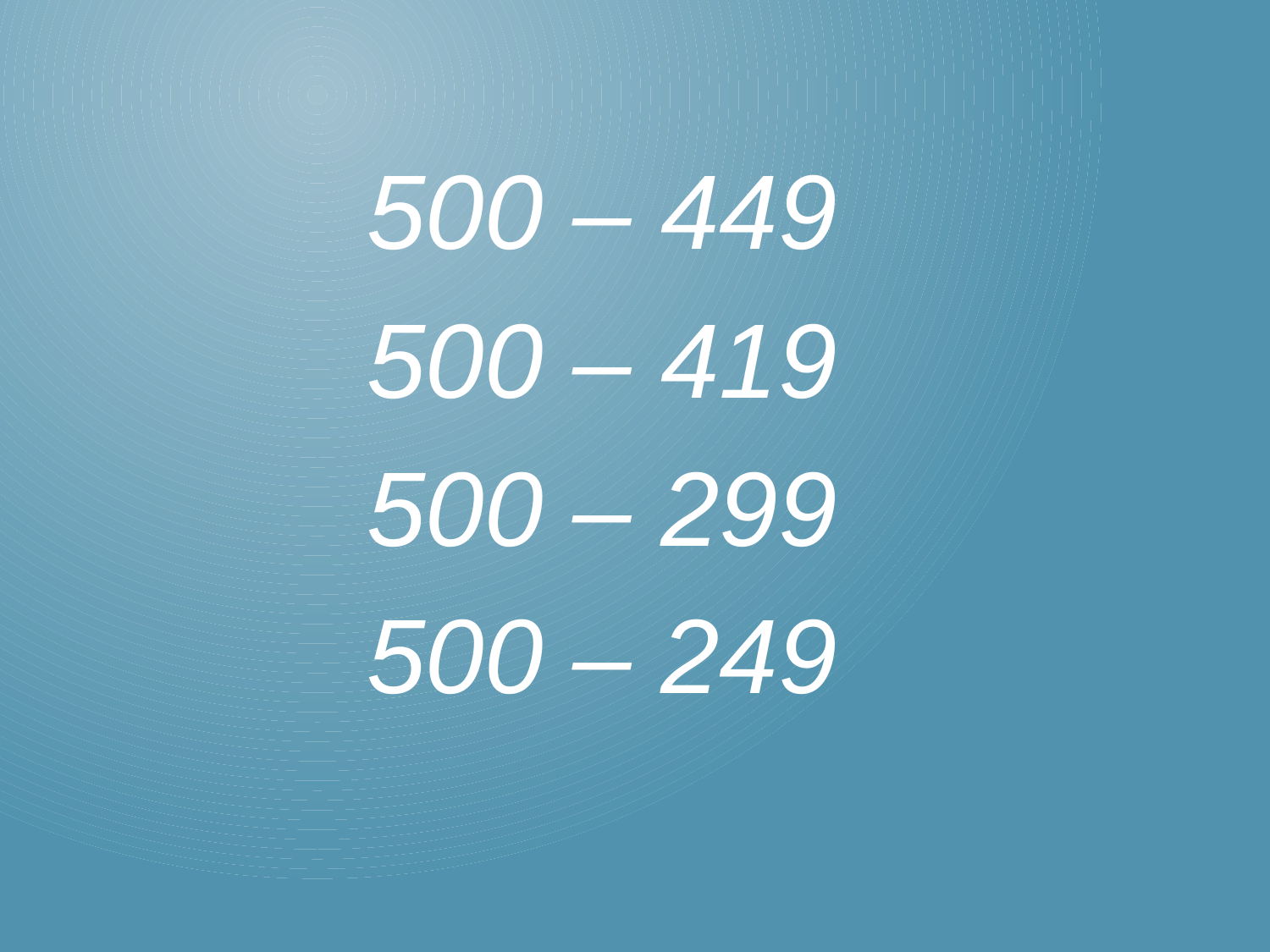

500 – 449
500 – 419
500 – 299
500 – 249